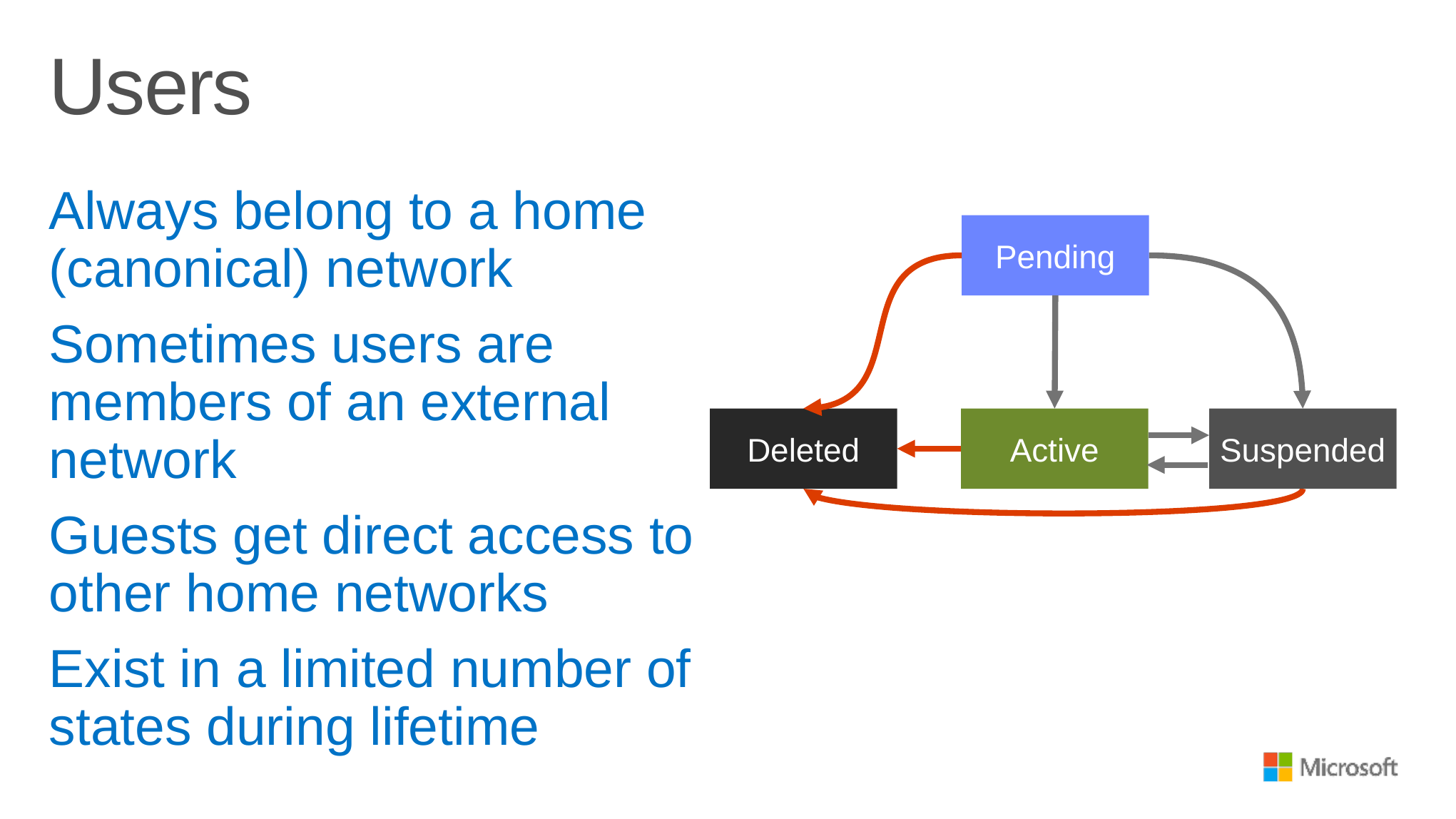

# Users
Always belong to a home (canonical) network
Sometimes users are members of an external network
Guests get direct access to other home networks
Exist in a limited number of states during lifetime
Pending
Deleted
Active
Suspended